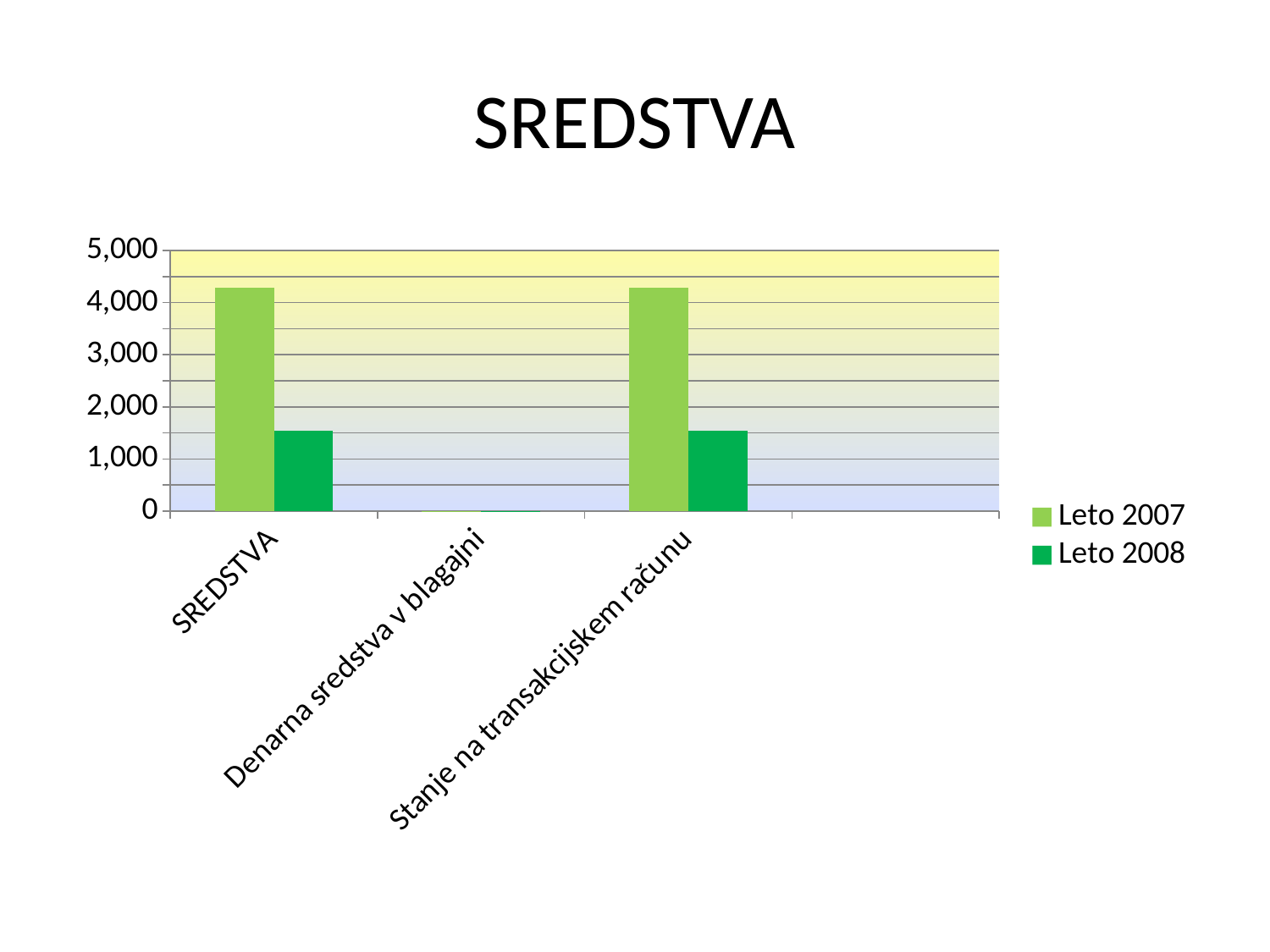

# SREDSTVA

### Chart

| Category | Leto 2007 | Leto 2008 |
|---|---|---|
| SREDSTVA | 4292.54 | 1542.24 |
| Denarna sredstva v blagajni | 0.060000000000000026 | 0.060000000000000026 |
| Stanje na transakcijskem računu | 4292.4800000000005 | 1542.1799999999998 |